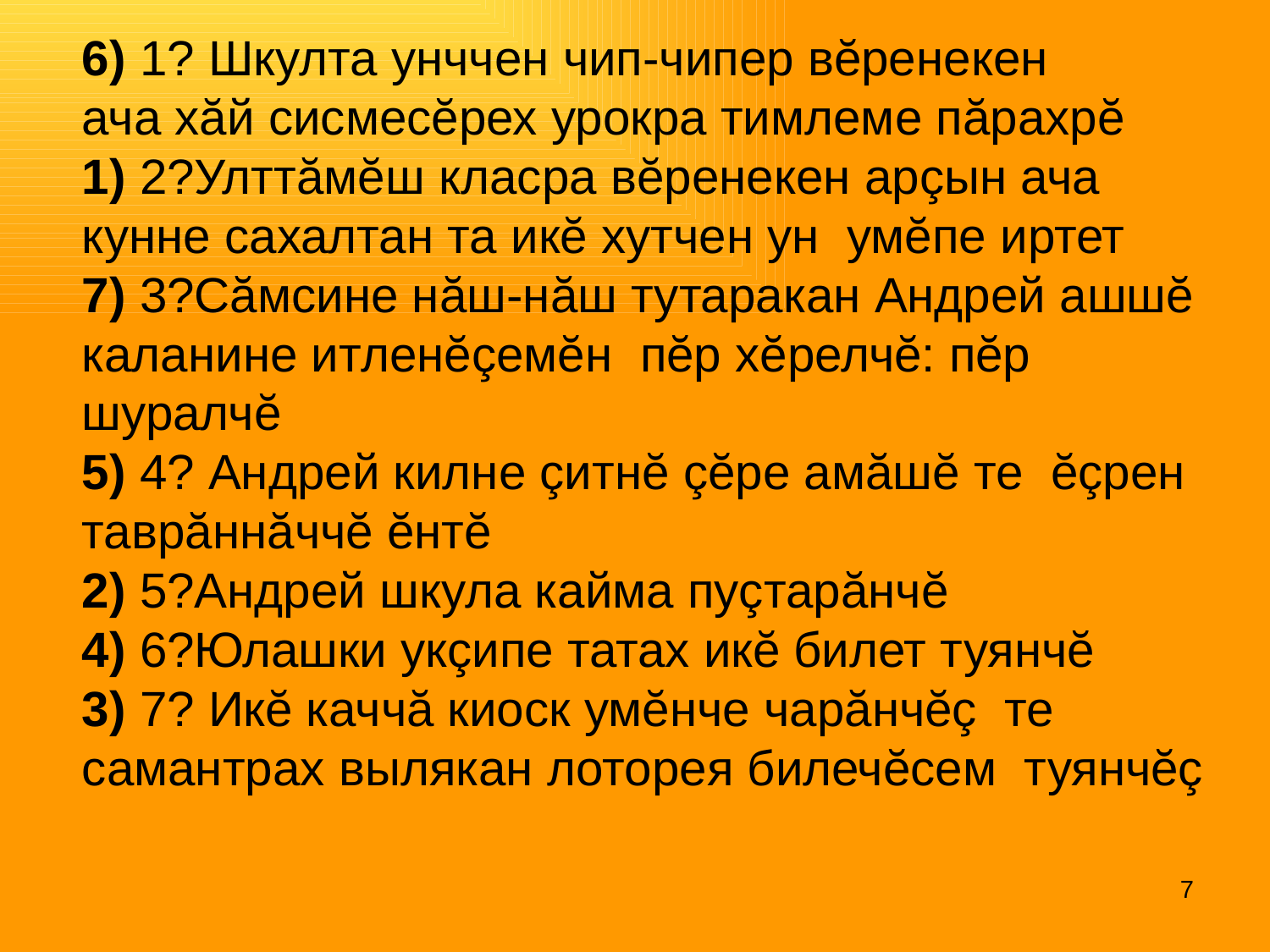

6) 1? Шкулта унччен чип-чипер вĕренекен          ача хăй сисмесĕрех урокра тимлеме пăрахрĕ
1) 2?Улттăмĕш класра вĕренекен арçын ача    кунне сахалтан та икĕ хутчен ун  умĕпе иртет
7) 3?Сăмсине нăш-нăш тутаракан Андрей ашшĕ каланине итленĕçемĕн  пĕр хĕрелчĕ: пĕр шуралчĕ
5) 4? Андрей килне çитнĕ çĕре амăшĕ те  ĕçрен таврăннăччĕ ĕнтĕ
2) 5?Андрей шкула кайма пуçтарăнчĕ
4) 6?Юлашки укçипе татах икĕ билет туянчĕ
3) 7? Икĕ каччă киоск умĕнче чарăнчĕç  те самантрах вылякан лоторея билечĕсем  туянчĕç
7